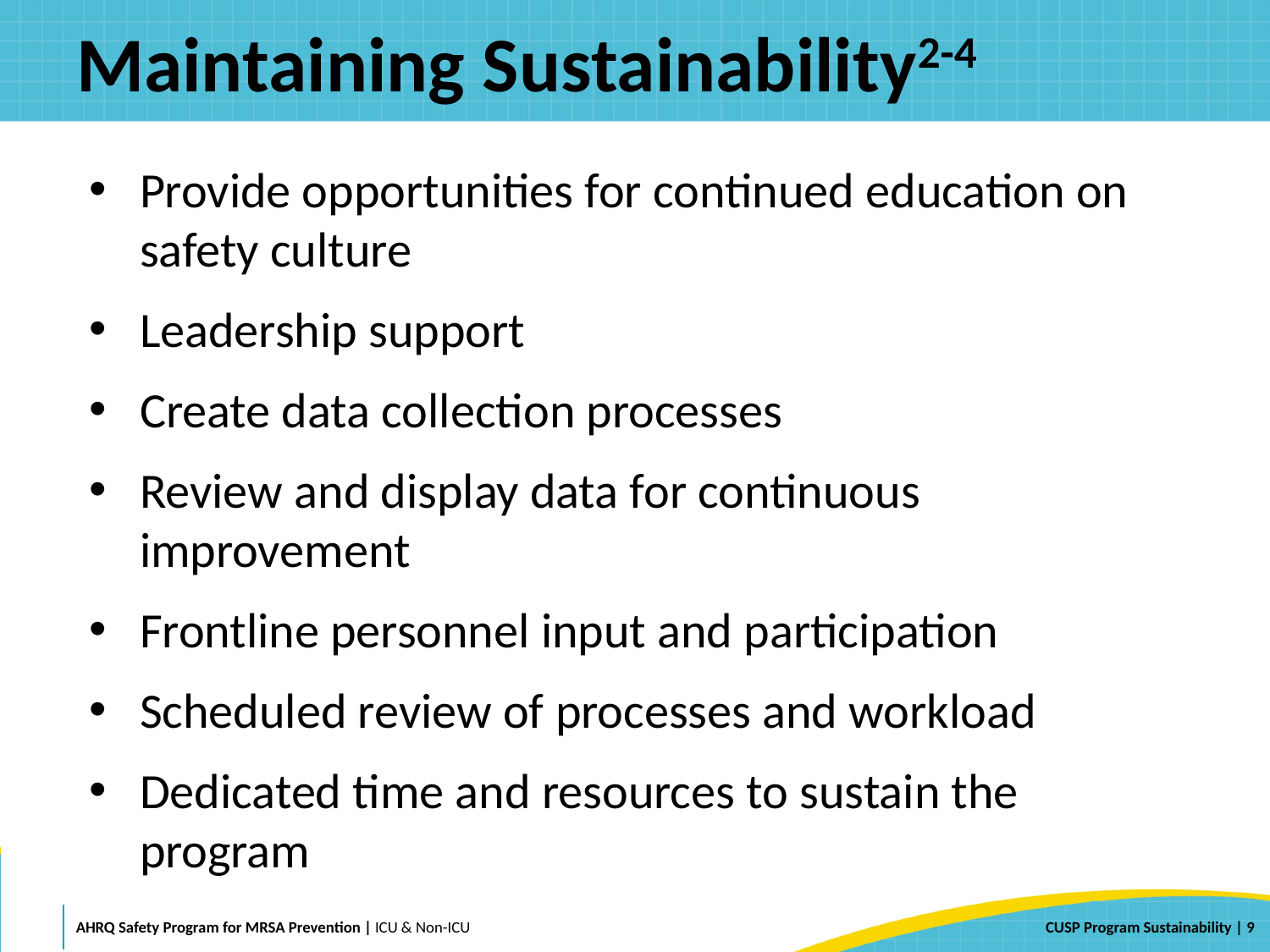

# Maintaining Sustainability2-4
Provide opportunities for continued education on safety culture
Leadership support
Create data collection processes
Review and display data for continuous improvement
Frontline personnel input and participation
Scheduled review of processes and workload
Dedicated time and resources to sustain the program
 | 9